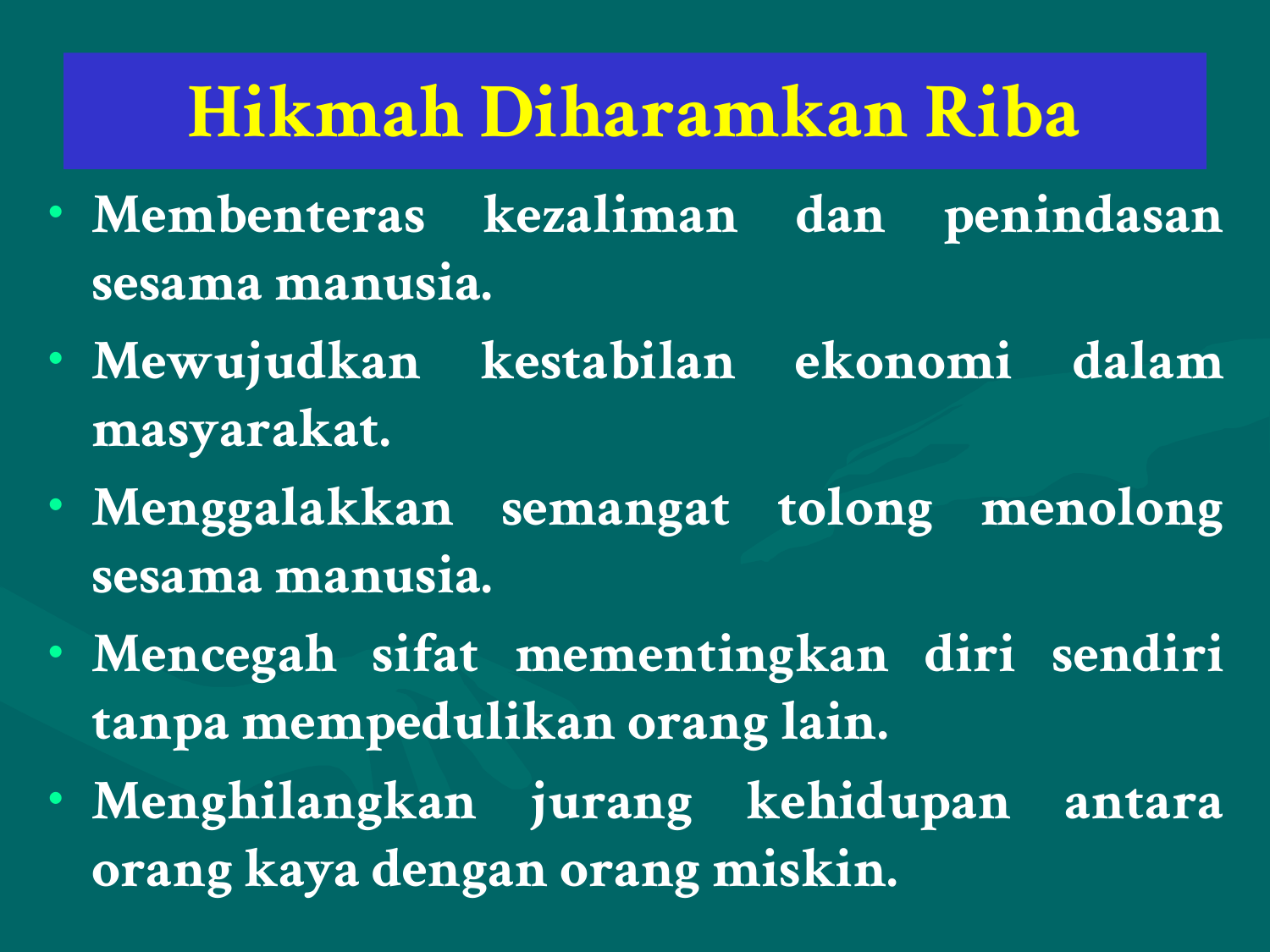

# Hikmah Diharamkan Riba
Membenteras kezaliman dan penindasan sesama manusia.
Mewujudkan kestabilan ekonomi dalam masyarakat.
Menggalakkan semangat tolong menolong sesama manusia.
Mencegah sifat mementingkan diri sendiri tanpa mempedulikan orang lain.
Menghilangkan jurang kehidupan antara orang kaya dengan orang miskin.